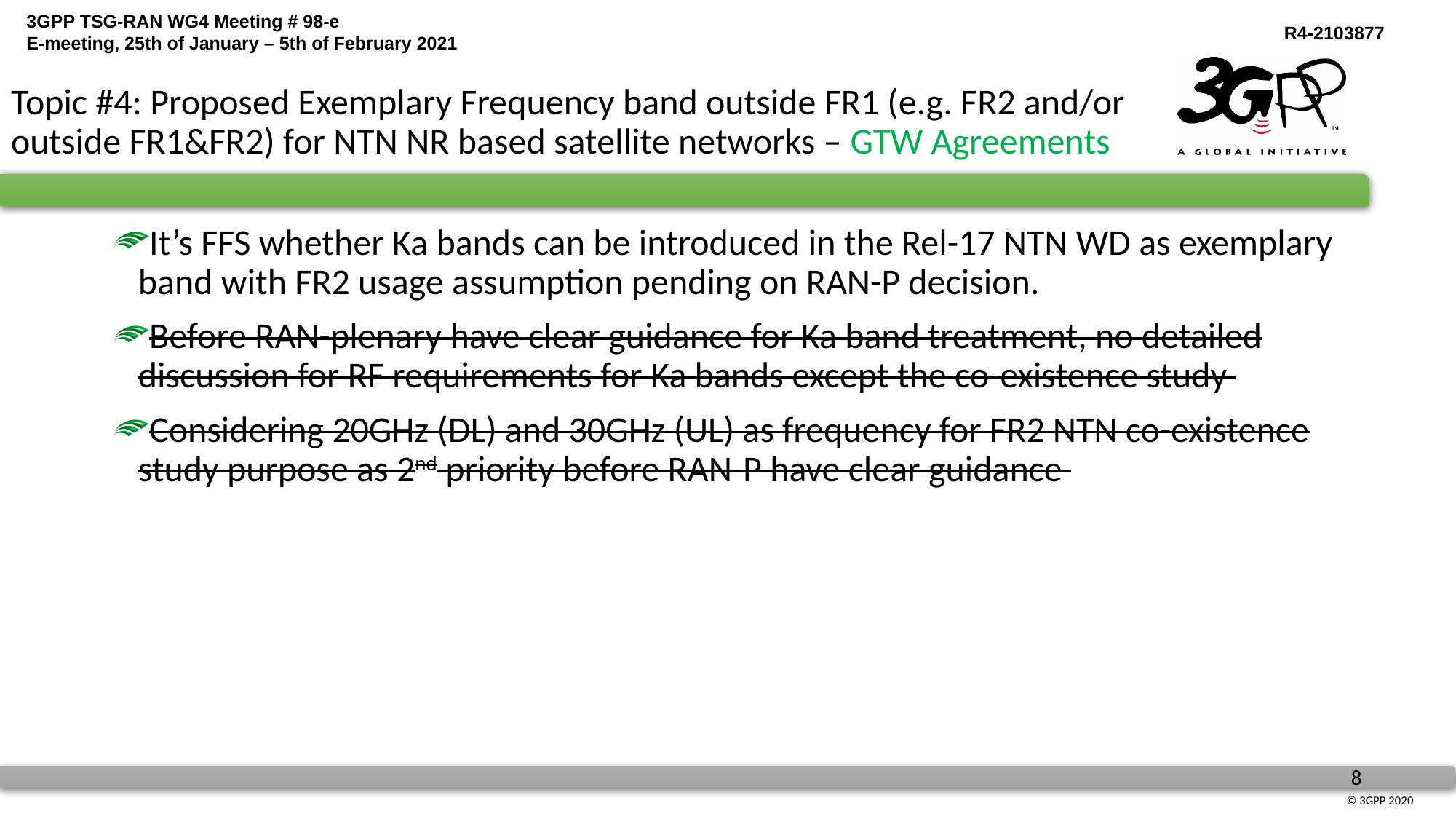

# Topic #4: Proposed Exemplary Frequency band outside FR1 (e.g. FR2 and/or outside FR1&FR2) for NTN NR based satellite networks – GTW Agreements
It’s FFS whether Ka bands can be introduced in the Rel-17 NTN WD as exemplary band with FR2 usage assumption pending on RAN-P decision.
Before RAN-plenary have clear guidance for Ka band treatment, no detailed discussion for RF requirements for Ka bands except the co-existence study
Considering 20GHz (DL) and 30GHz (UL) as frequency for FR2 NTN co-existence study purpose as 2nd priority before RAN-P have clear guidance